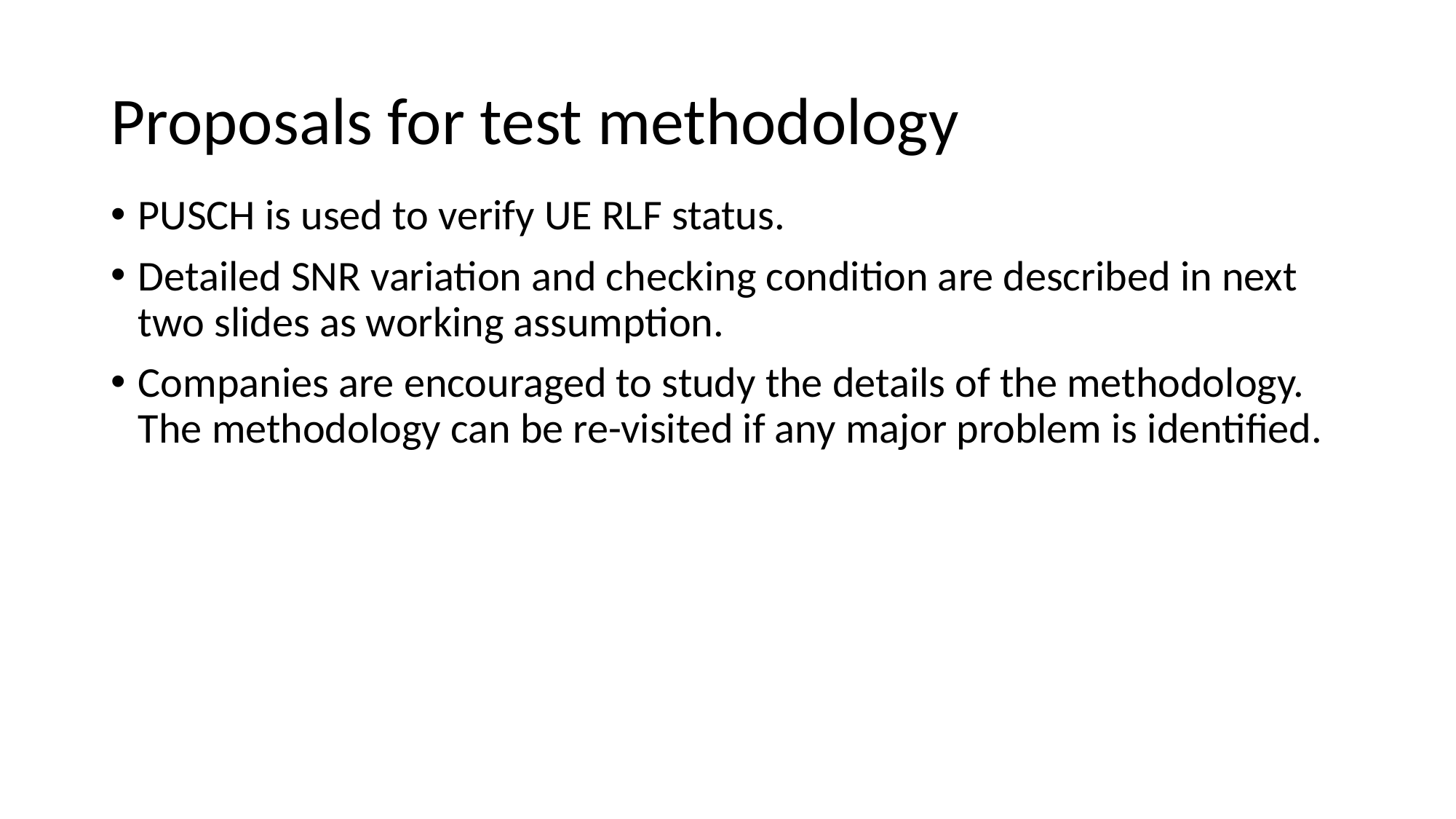

# Proposals for test methodology
PUSCH is used to verify UE RLF status.
Detailed SNR variation and checking condition are described in next two slides as working assumption.
Companies are encouraged to study the details of the methodology.  The methodology can be re-visited if any major problem is identified.